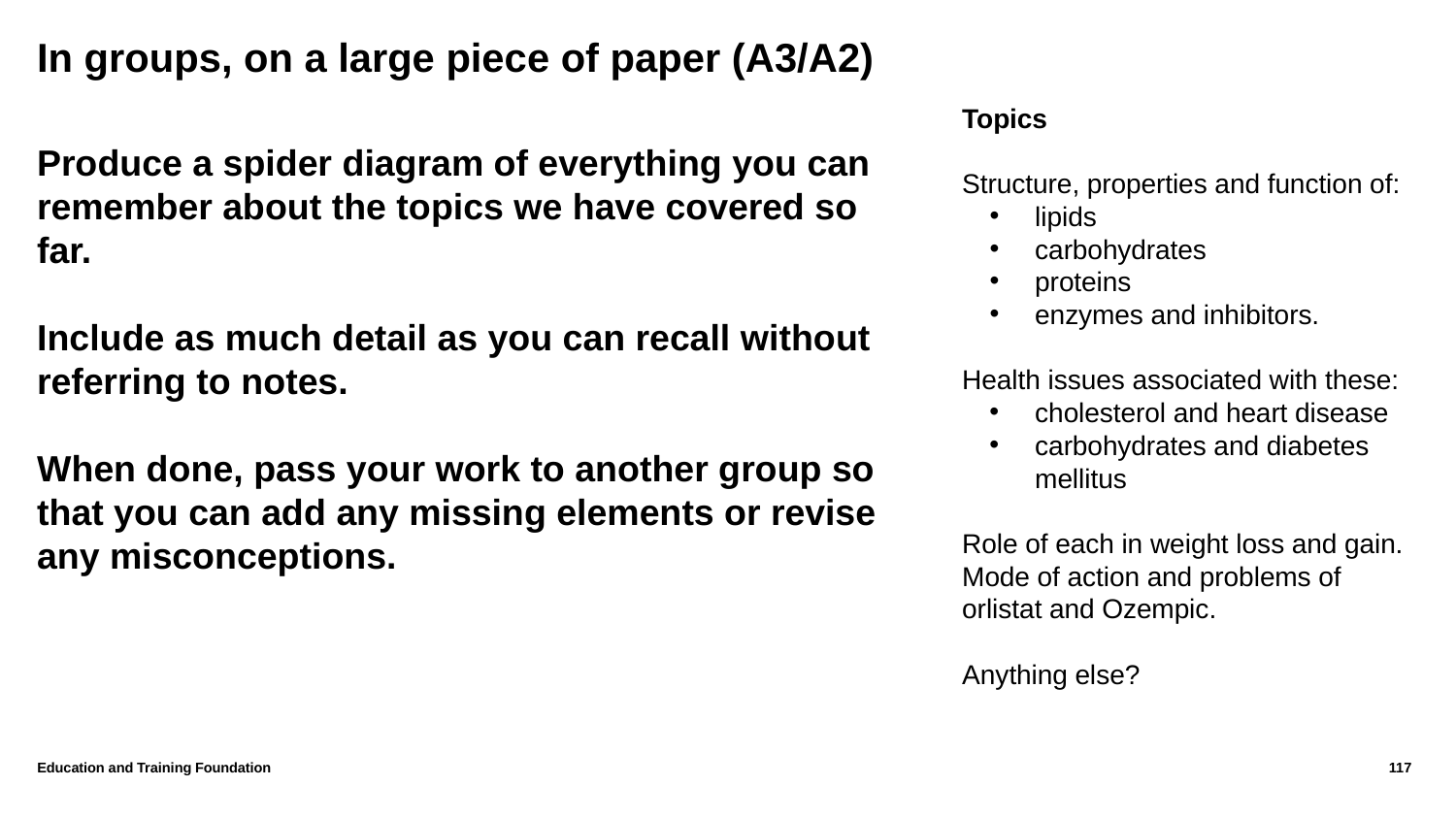

# In groups, on a large piece of paper (A3/A2)
Topics

Structure, properties and function of:
lipids
carbohydrates
proteins
enzymes and inhibitors.

Health issues associated with these:
cholesterol and heart disease
carbohydrates and diabetes mellitus

Role of each in weight loss and gain.
Mode of action and problems of orlistat and Ozempic.

Anything else?

Produce a spider diagram of everything you can remember about the topics we have covered so far.

Include as much detail as you can recall without referring to notes.

When done, pass your work to another group so that you can add any missing elements or revise any misconceptions.
Education and Training Foundation
117